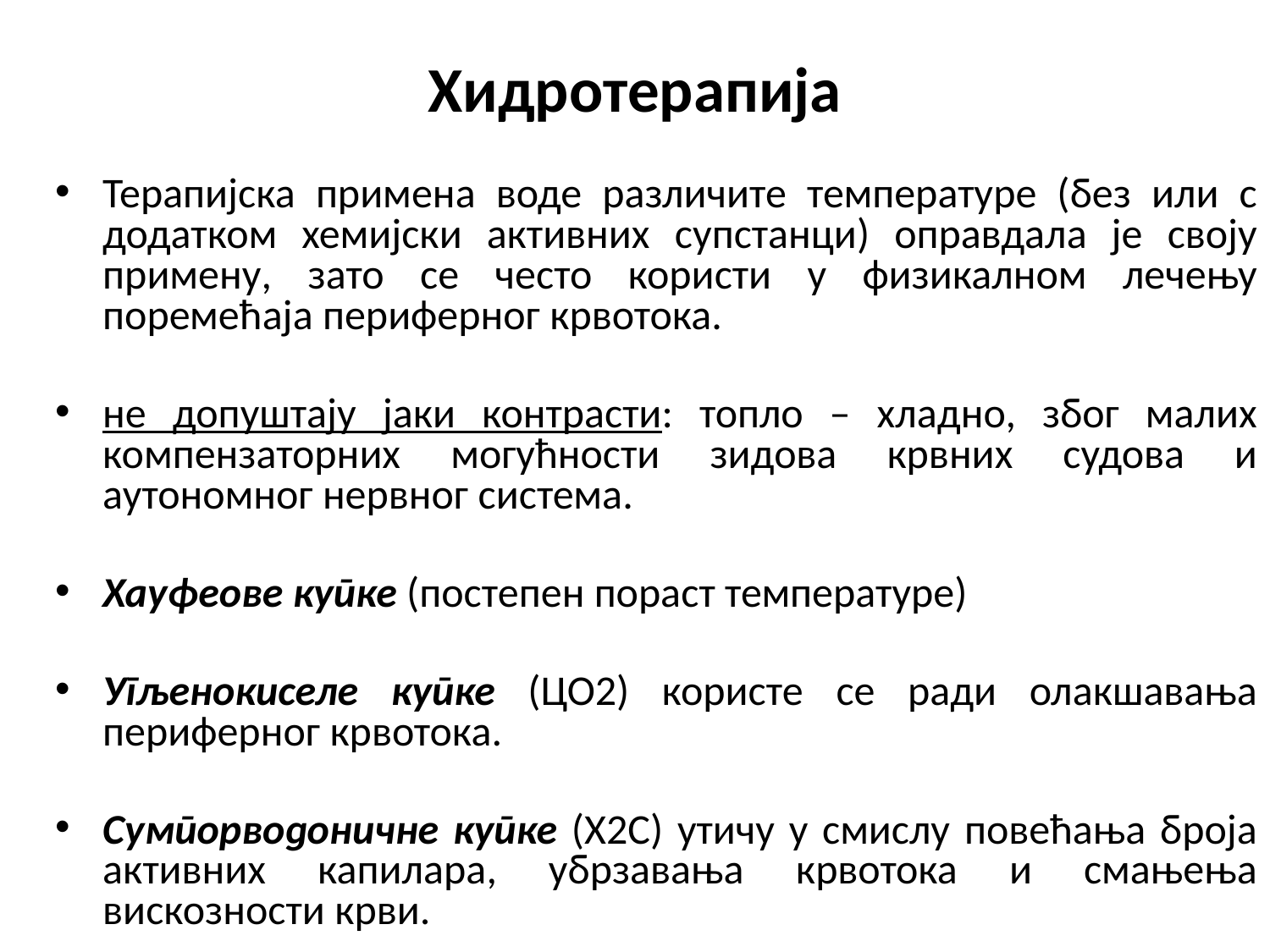

# Хидротерапија
Терапијска примена воде различите температуре (без или с додатком хемијски активних супстанци) оправдала је своју примену, зато се често користи у физикалном лечењу поремећаја периферног крвотока.

не допуштају јаки контрасти: топло – хладно, због малих компензаторних могућности зидова крвних судова и аутономног нервног система.

Хауфеове купке (постепен пораст температуре)

Угљенокиселе купке (ЦО2) користе се ради олакшавања периферног крвотока.

Сумпорводоничне купке (Х2С) утичу у смислу повећања броја активних капилара, убрзавања крвотока и смањења вискозности крви.